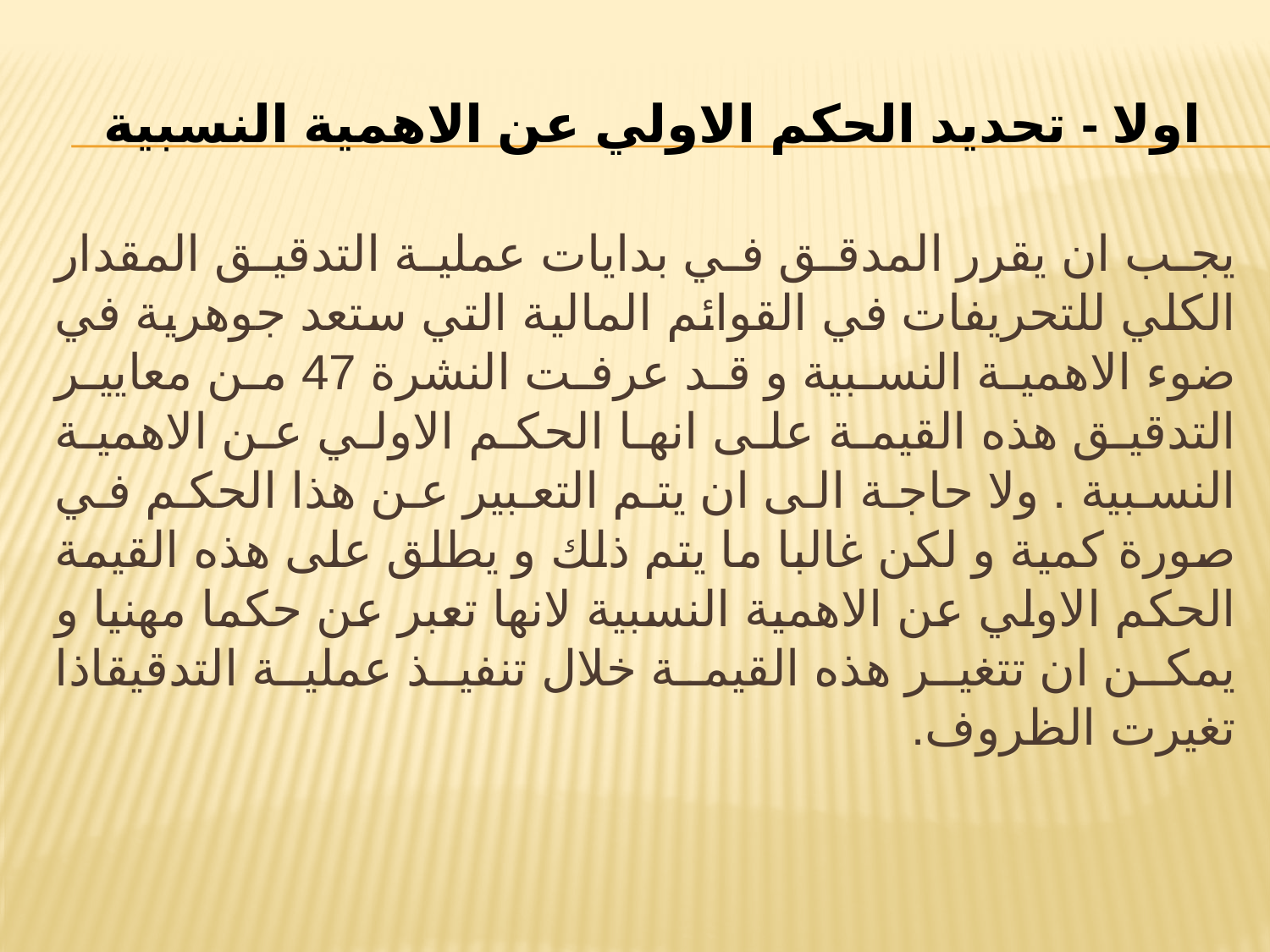

# اولا - تحديد الحكم الاولي عن الاهمية النسبية
يجب ان يقرر المدقق في بدايات عملية التدقيق المقدار الكلي للتحريفات في القوائم المالية التي ستعد جوهرية في ضوء الاهمية النسبية و قد عرفت النشرة 47 من معايير التدقيق هذه القيمة على انها الحكم الاولي عن الاهمية النسبية . ولا حاجة الى ان يتم التعبير عن هذا الحكم في صورة كمية و لكن غالبا ما يتم ذلك و يطلق على هذه القيمة الحكم الاولي عن الاهمية النسبية لانها تعبر عن حكما مهنيا و يمكن ان تتغير هذه القيمة خلال تنفيذ عملية التدقيقاذا تغيرت الظروف.